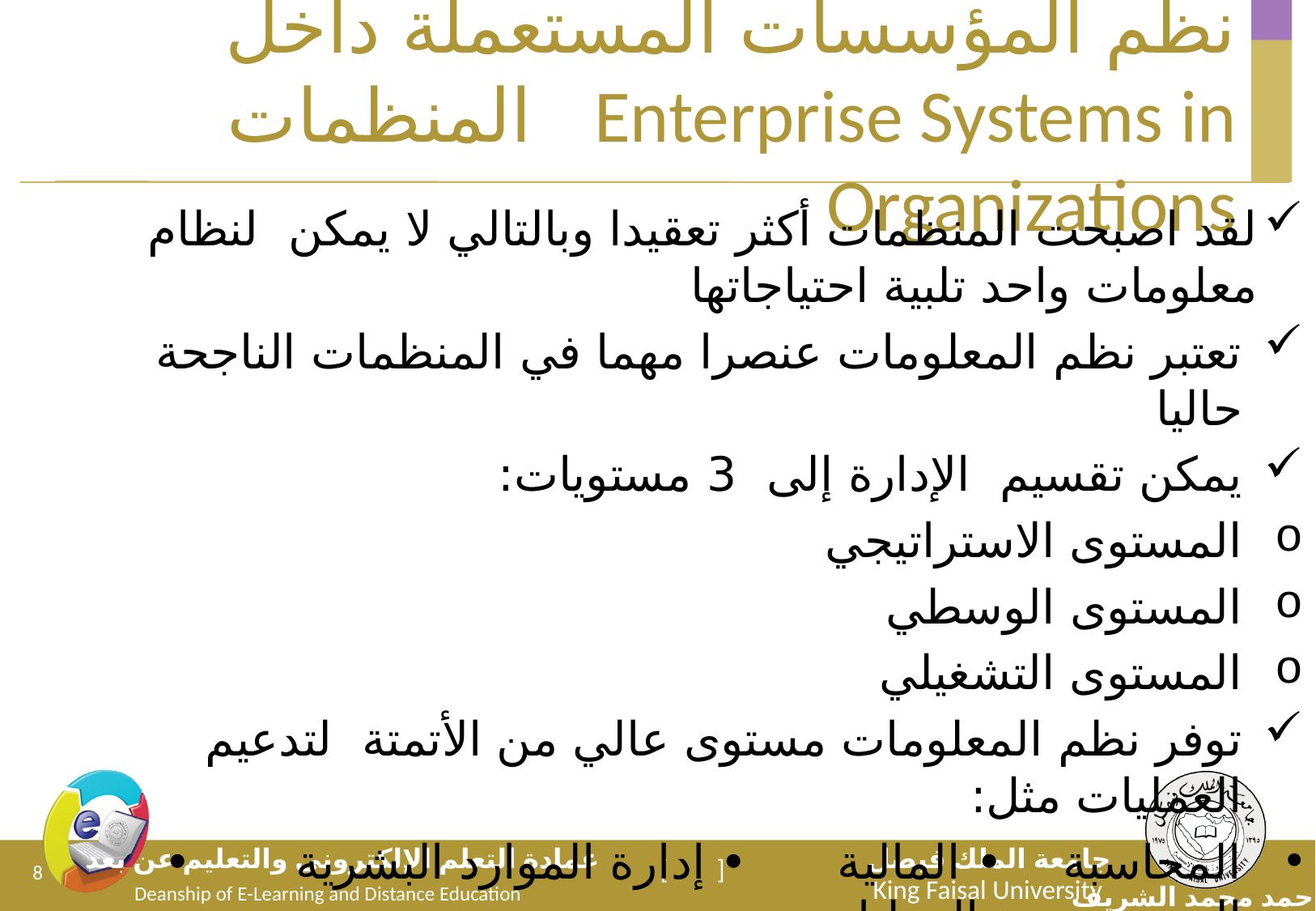

# نظم المؤسسات المستعملة داخل المنظمات   Enterprise Systems in Organizations
لقد اصبحت المنظمات أكثر تعقيدا وبالتالي لا يمكن  لنظام معلومات واحد تلبية احتياجاتها
تعتبر نظم المعلومات عنصرا مهما في المنظمات الناجحة  حاليا
يمكن تقسيم  الإدارة إلى  3 مستويات:
المستوى الاستراتيجي
المستوى الوسطي
المستوى التشغيلي
توفر نظم المعلومات مستوى عالي من الأتمتة  لتدعيم العمليات مثل:
المحاسبة    • المالية      • إدارة الموارد البشرية       • التسويق    • العمليات

8